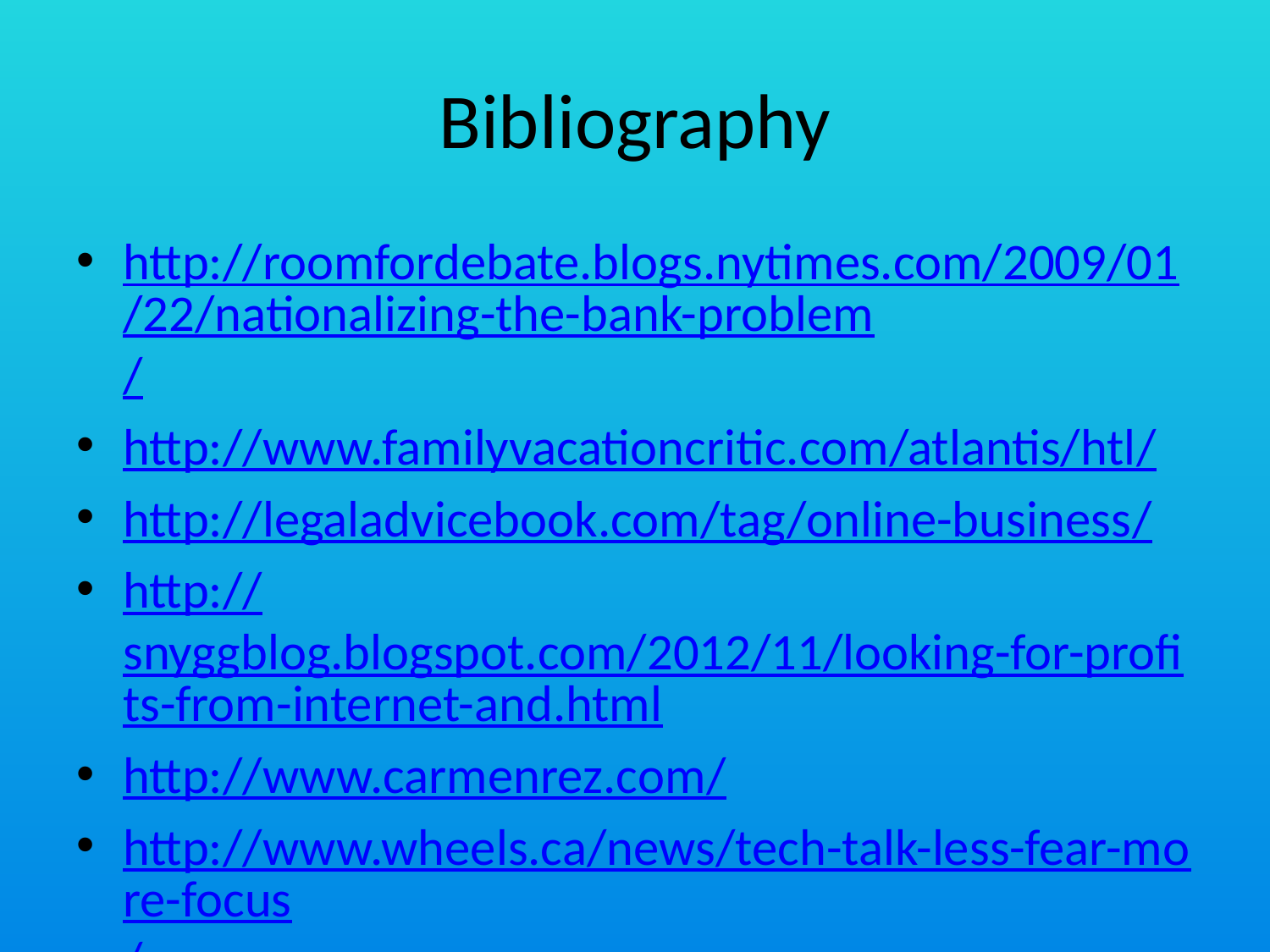

# Bibliography
http://roomfordebate.blogs.nytimes.com/2009/01/22/nationalizing-the-bank-problem/
http://www.familyvacationcritic.com/atlantis/htl/
http://legaladvicebook.com/tag/online-business/
http://snyggblog.blogspot.com/2012/11/looking-for-profits-from-internet-and.html
http://www.carmenrez.com/
http://www.wheels.ca/news/tech-talk-less-fear-more-focus/